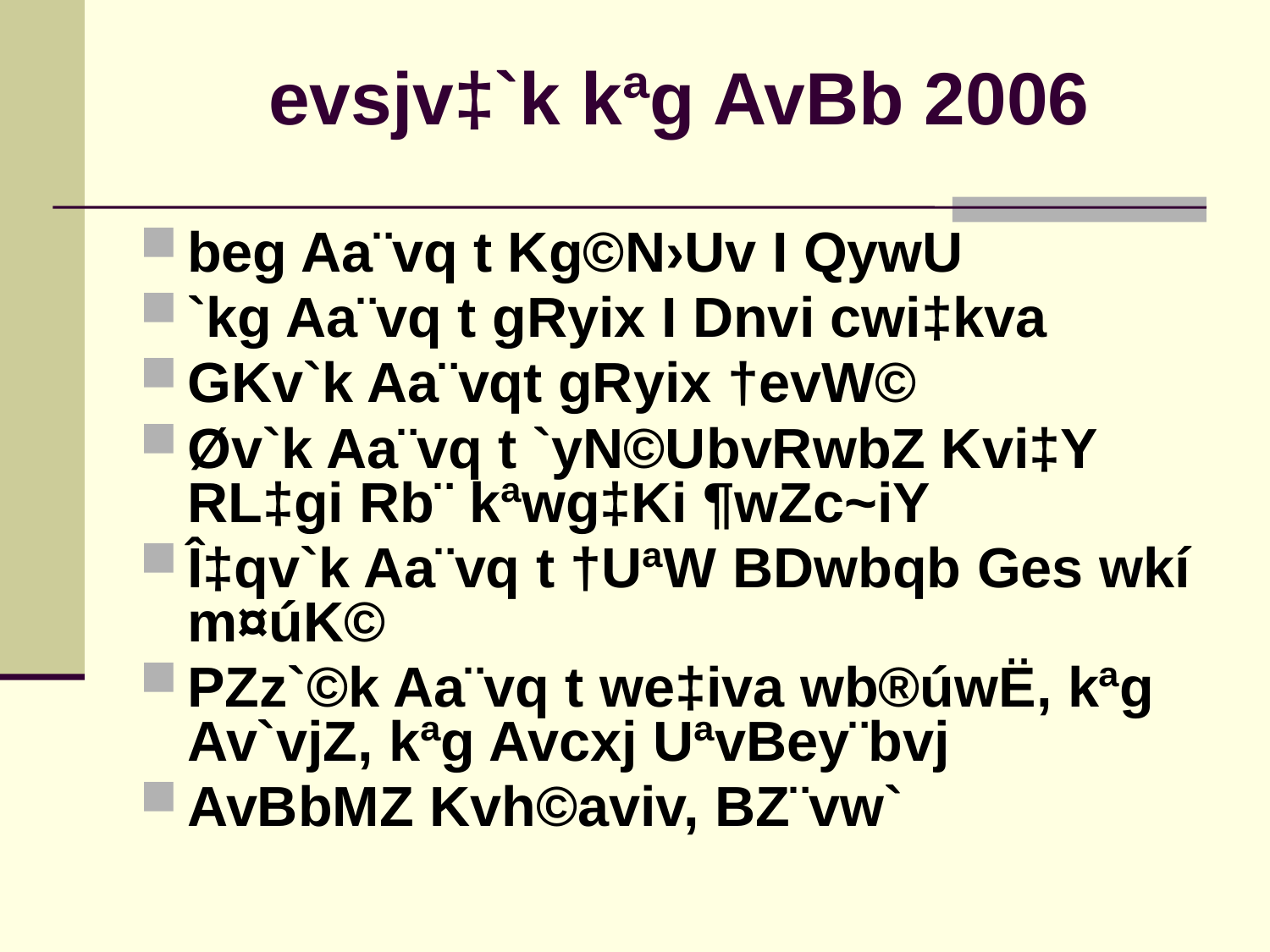

# evsjv‡`k kªg AvBb 2006
beg Aa¨vq t Kg©N›Uv I QywU
`kg Aa¨vq t gRyix I Dnvi cwi‡kva
GKv`k Aa¨vqt gRyix †evW©
Øv`k Aa¨vq t `yN©UbvRwbZ Kvi‡Y RL‡gi Rb¨ kªwg‡Ki ¶wZc~iY
Î‡qv`k Aa¨vq t †UªW BDwbqb Ges wkí m¤úK©
PZz`©k Aa¨vq t we‡iva wb®úwË, kªg Av`vjZ, kªg Avcxj UªvBey¨bvj
AvBbMZ Kvh©aviv, BZ¨vw`